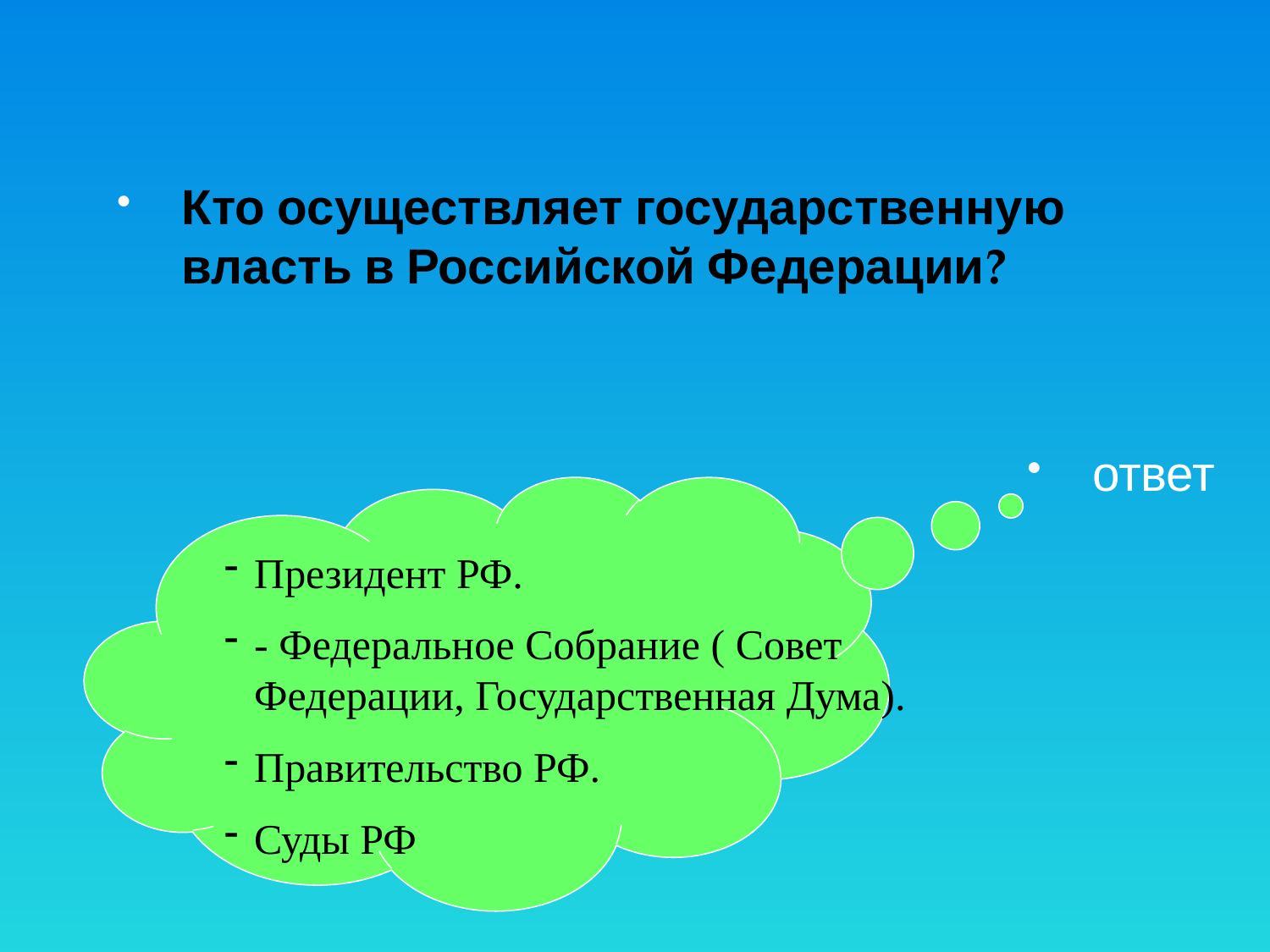

Кто осуществляет государственную власть в Российской Федерации?

ответ

Президент РФ.
- Федеральное Собрание ( Совет Федерации, Государственная Дума).
Правительство РФ.
Суды РФ